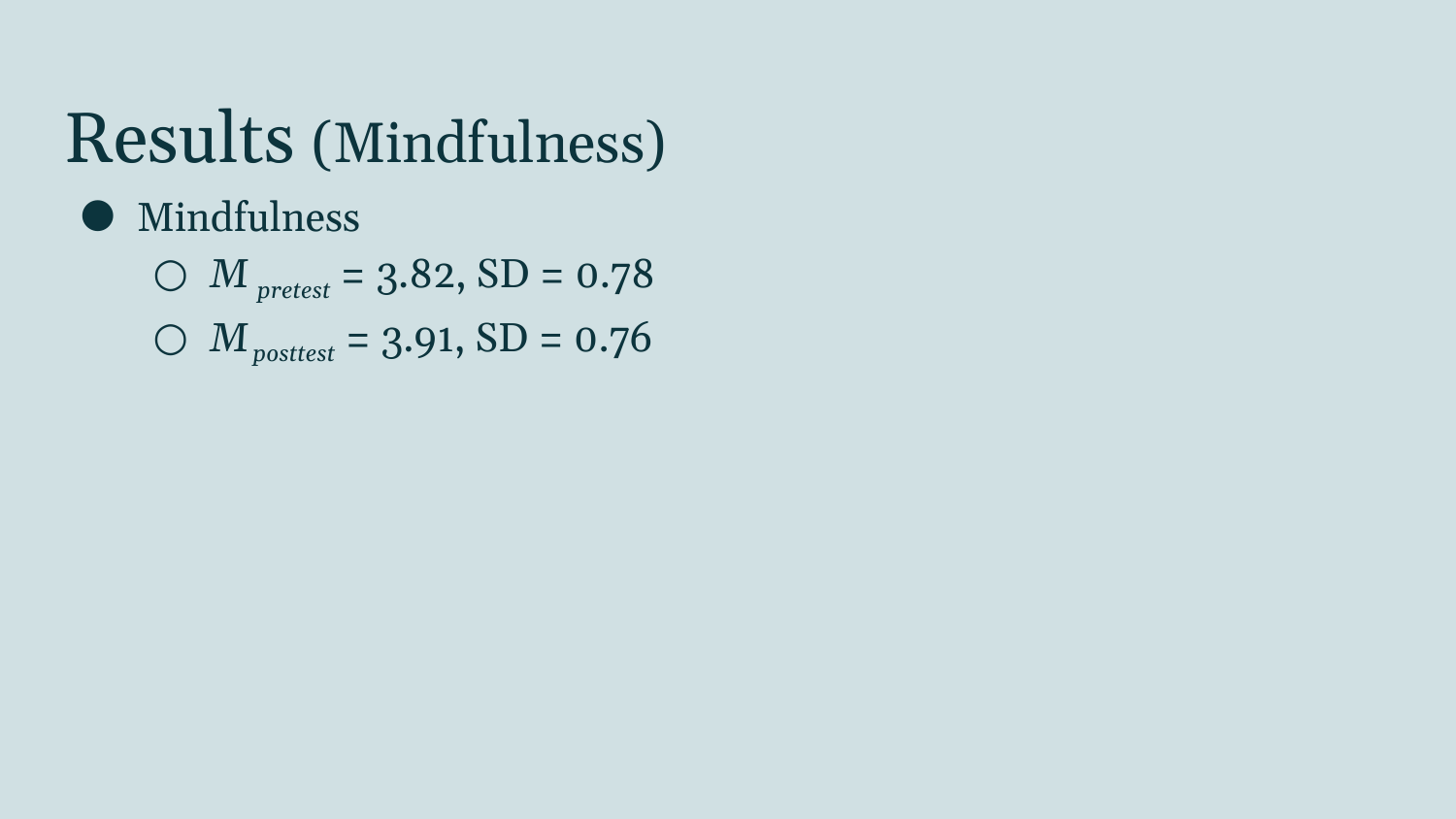

# Results (Mindfulness)
Mindfulness
M pretest = 3.82, SD = 0.78
M posttest = 3.91, SD = 0.76